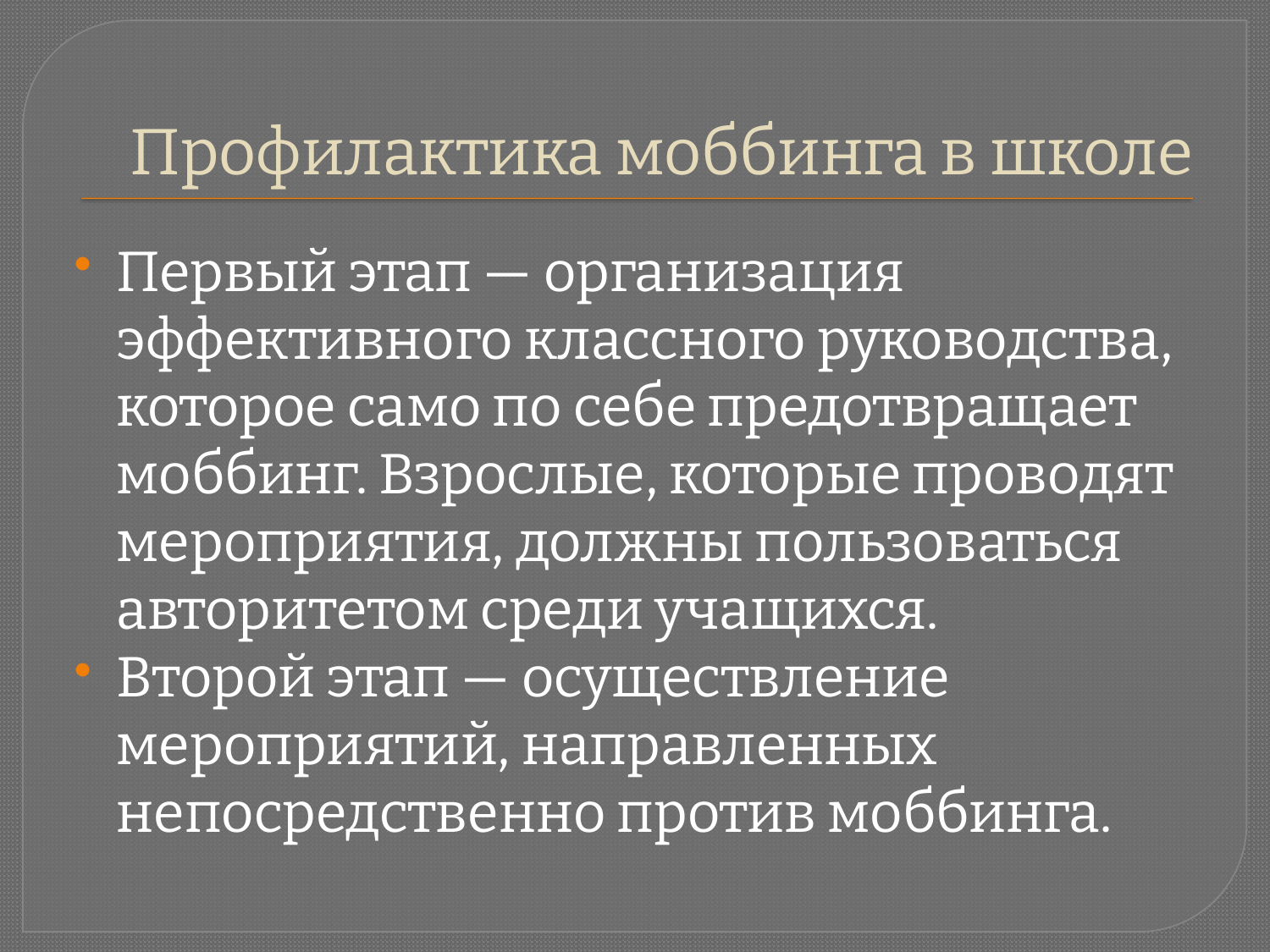

# Профилактика моббинга в школе
Первый этап — организация эффективного классного руководства, которое само по себе предотвращает моббинг. Взрослые, которые проводят мероприятия, должны пользоваться авторитетом среди учащихся.
Второй этап — осуществление мероприятий, направленных непосредственно против моббинга.